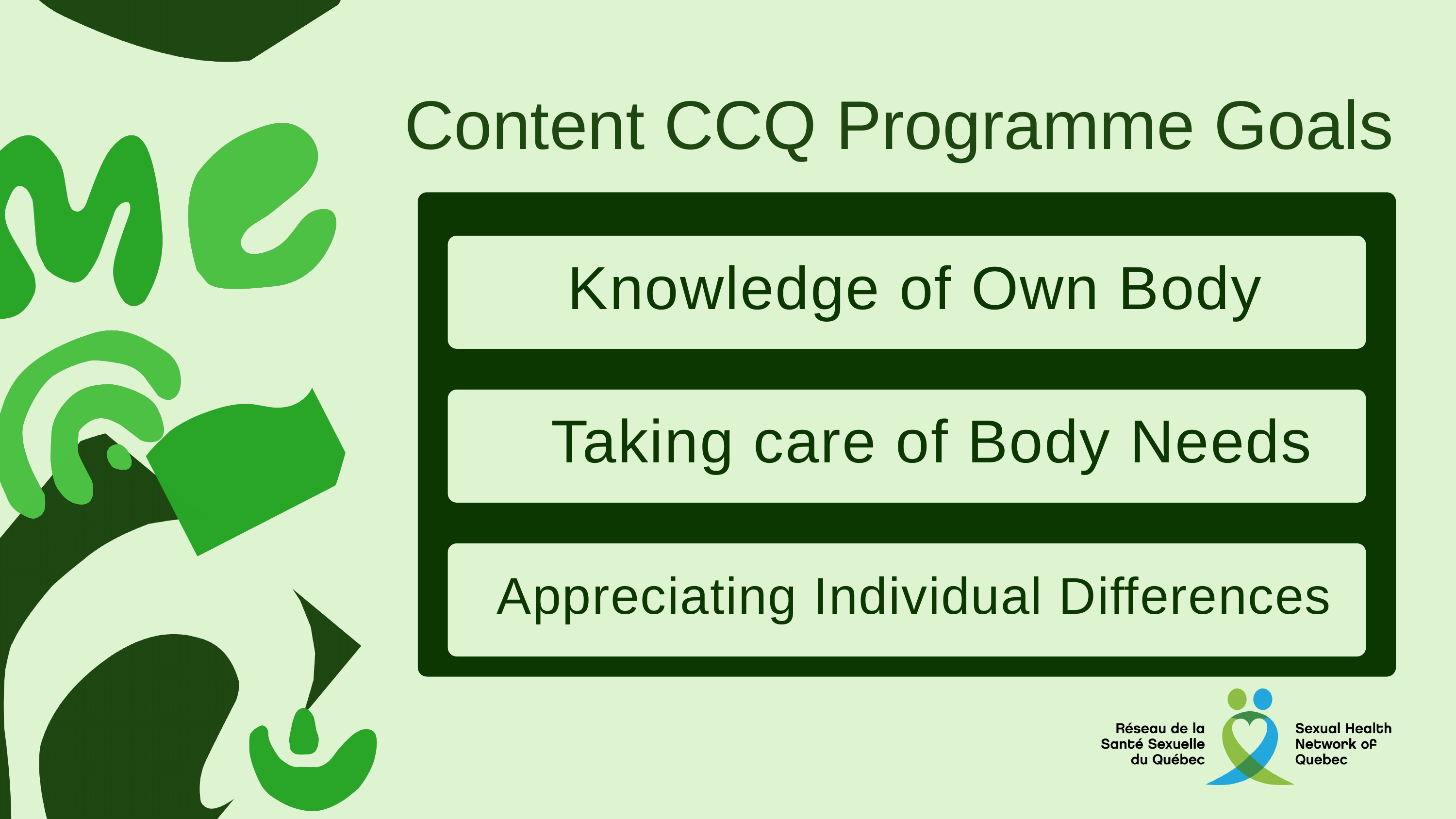

Content CCQ Programme Goals

Knowledge of Own Body

Taking care of Body Needs

Appreciating Individual Differences